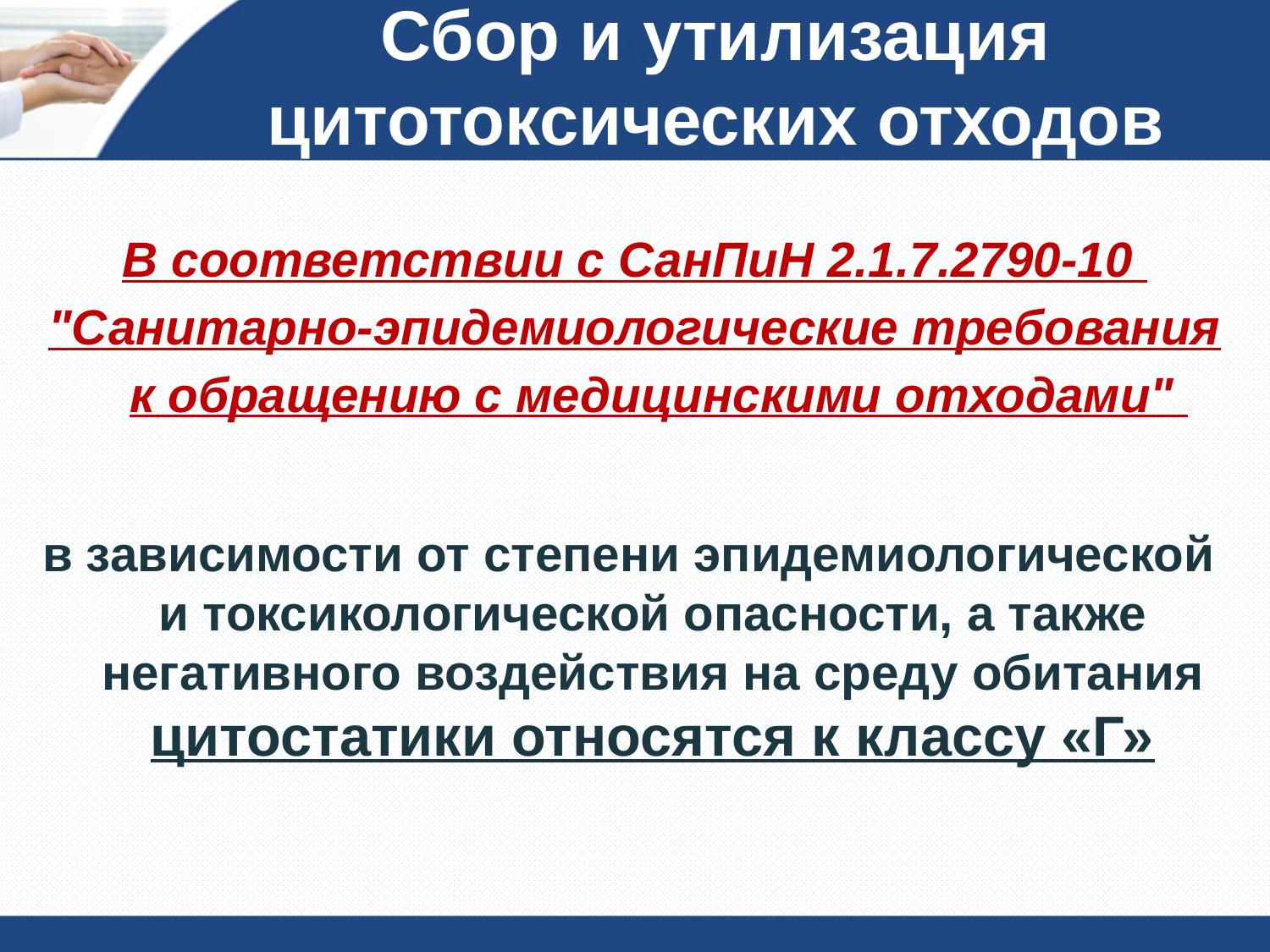

# Сбор и утилизация цитотоксических отходов
В соответствии с СанПиН 2.1.7.2790-10
"Санитарно-эпидемиологические требования к обращению с медицинскими отходами"
в зависимости от степени эпидемиологической и токсикологической опасности, а также негативного воздействия на среду обитания цитостатики относятся к классу «Г»